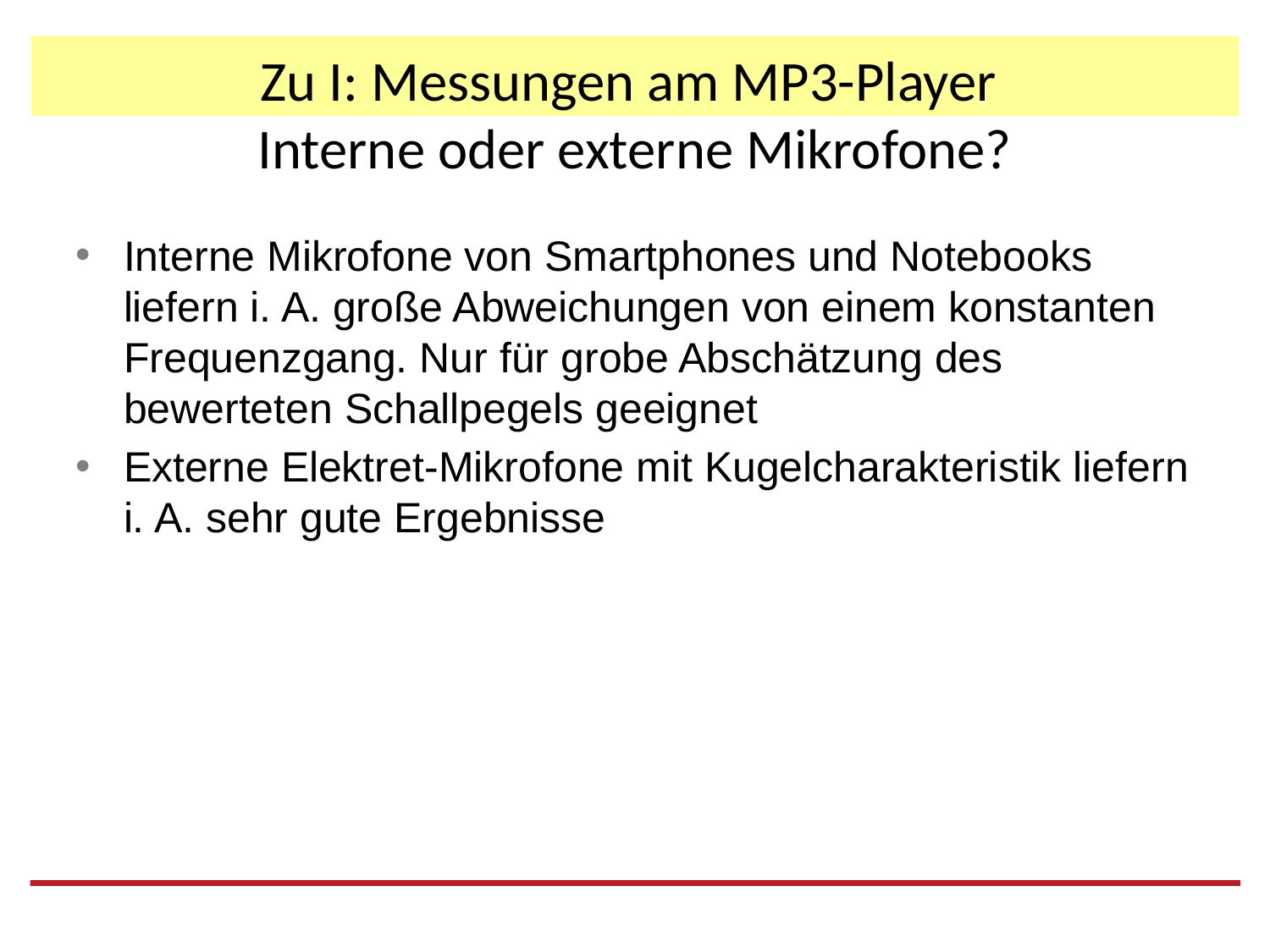

# Zu I: Messungen am MP3-Player Interne oder externe Mikrofone?
Interne Mikrofone von Smartphones und Notebooks liefern i. A. große Abweichungen von einem konstanten Frequenzgang. Nur für grobe Abschätzung des bewerteten Schallpegels geeignet
Externe Elektret-Mikrofone mit Kugelcharakteristik liefern i. A. sehr gute Ergebnisse